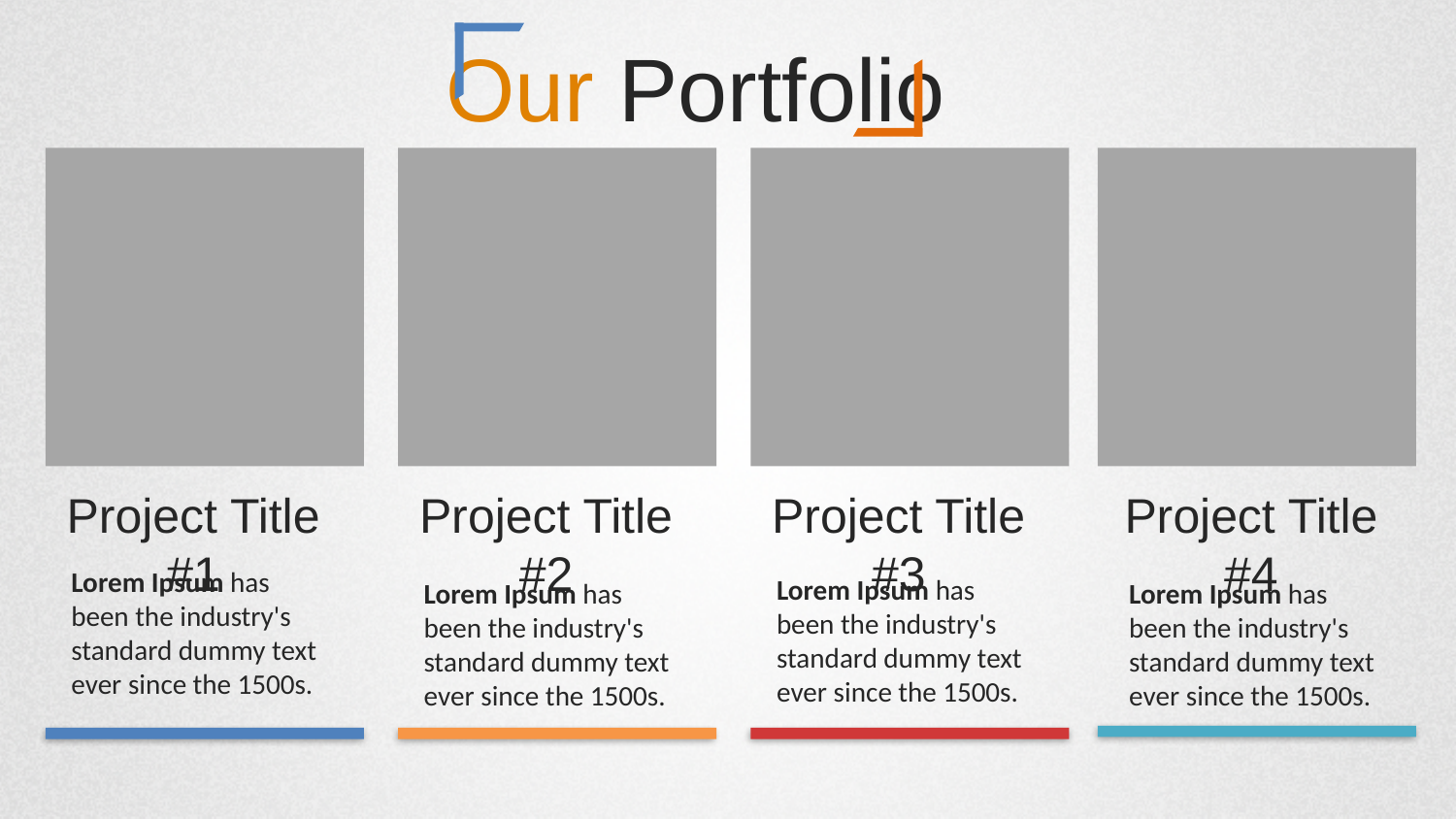

Our Portfolio

Project Title #1
Project Title #2
Project Title #3
Project Title #4
Lorem Ipsum has been the industry's standard dummy text ever since the 1500s.
Lorem Ipsum has been the industry's standard dummy text ever since the 1500s.
Lorem Ipsum has been the industry's standard dummy text ever since the 1500s.
Lorem Ipsum has been the industry's standard dummy text ever since the 1500s.